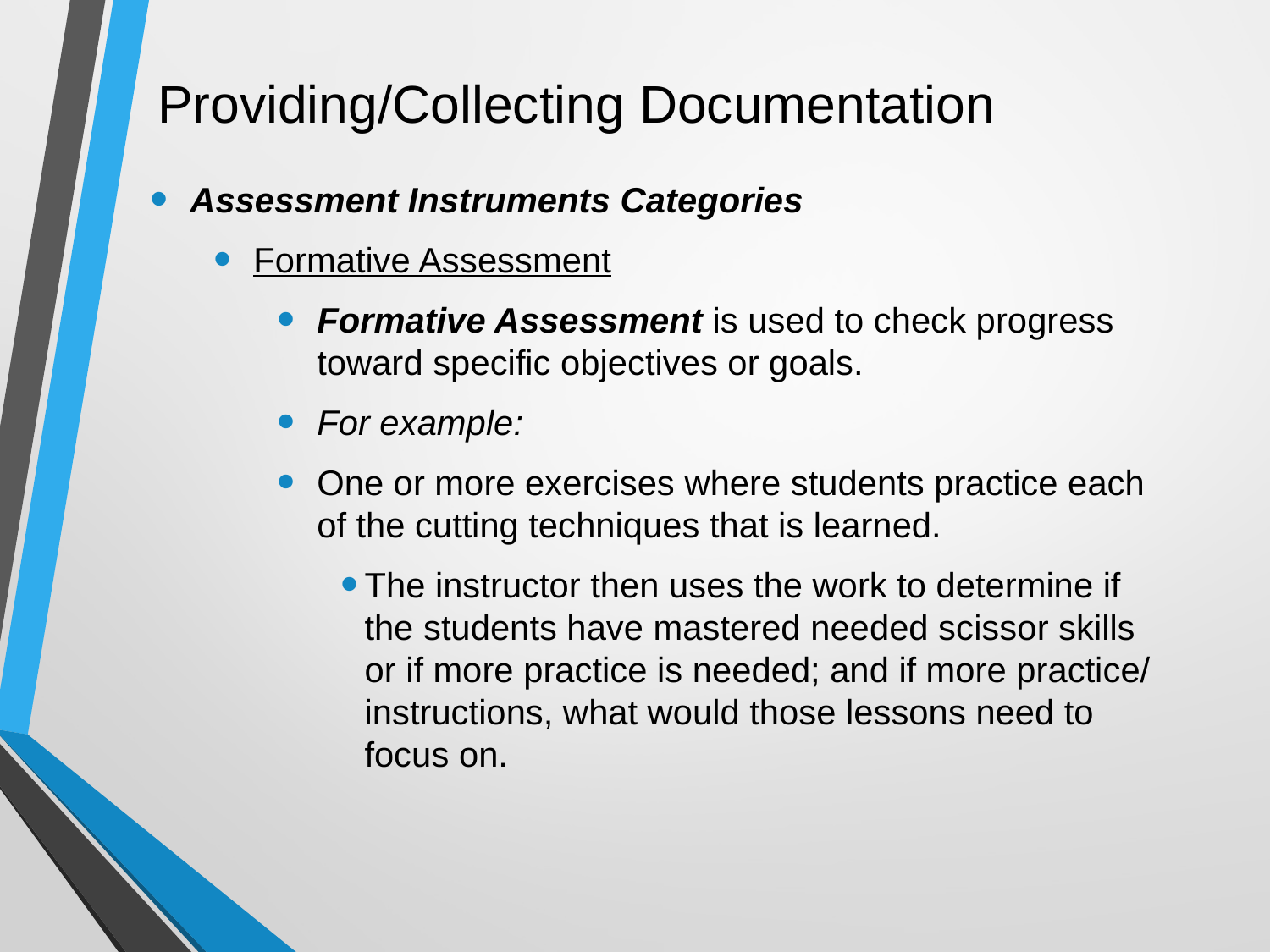

# Providing/Collecting Documentation
Assessment Instruments Categories
Formative Assessment
Formative Assessment is used to check progress toward specific objectives or goals.
For example:
One or more exercises where students practice each of the cutting techniques that is learned.
The instructor then uses the work to determine if the students have mastered needed scissor skills or if more practice is needed; and if more practice/ instructions, what would those lessons need to focus on.